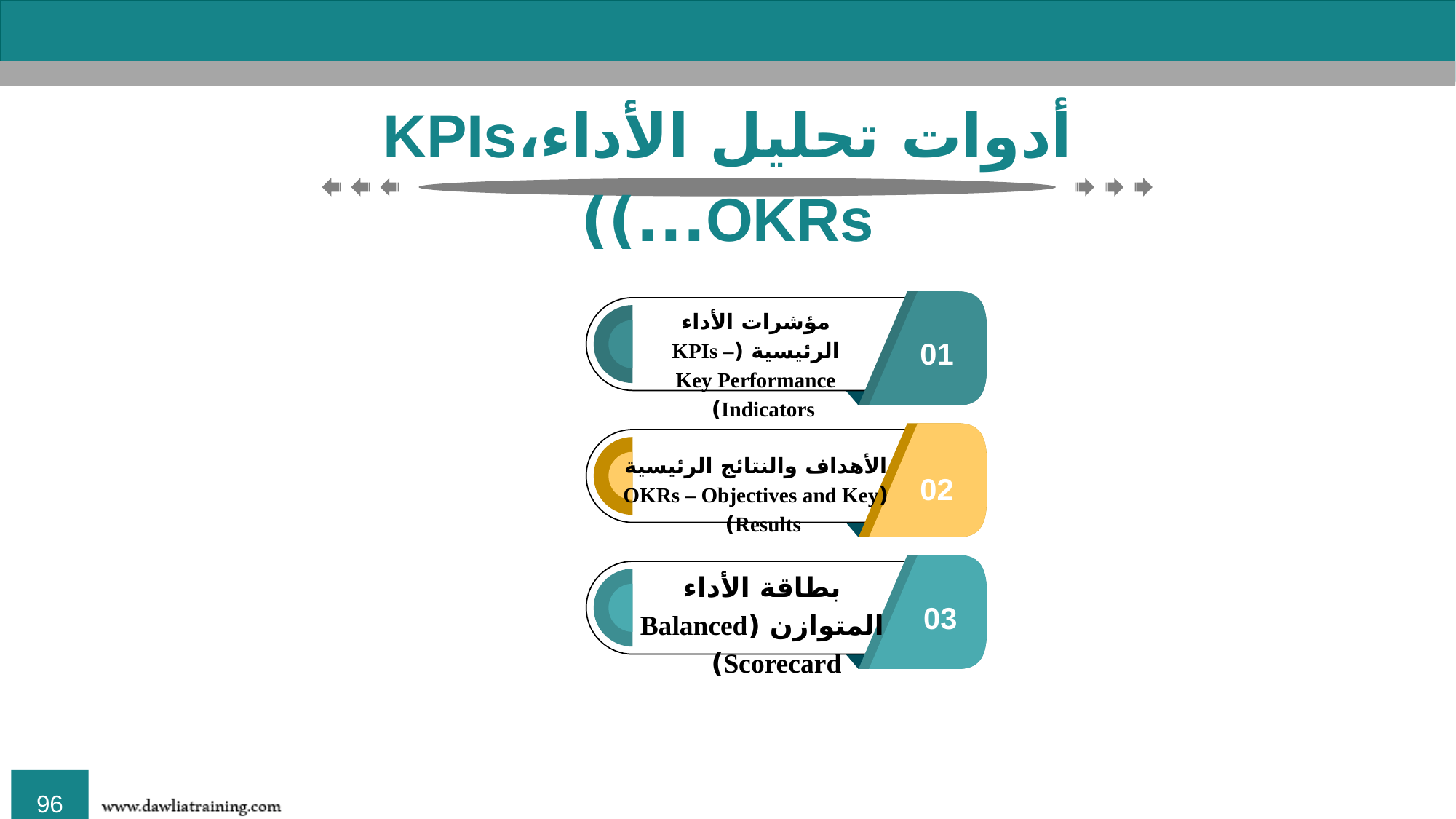

أدوات تحليل الأداءKPIs، OKRs...))

مؤشرات الأداء الرئيسية (KPIs – Key Performance Indicators)
01

الأهداف والنتائج الرئيسية (OKRs – Objectives and Key Results)
02

بطاقة الأداء المتوازن (Balanced Scorecard)
03